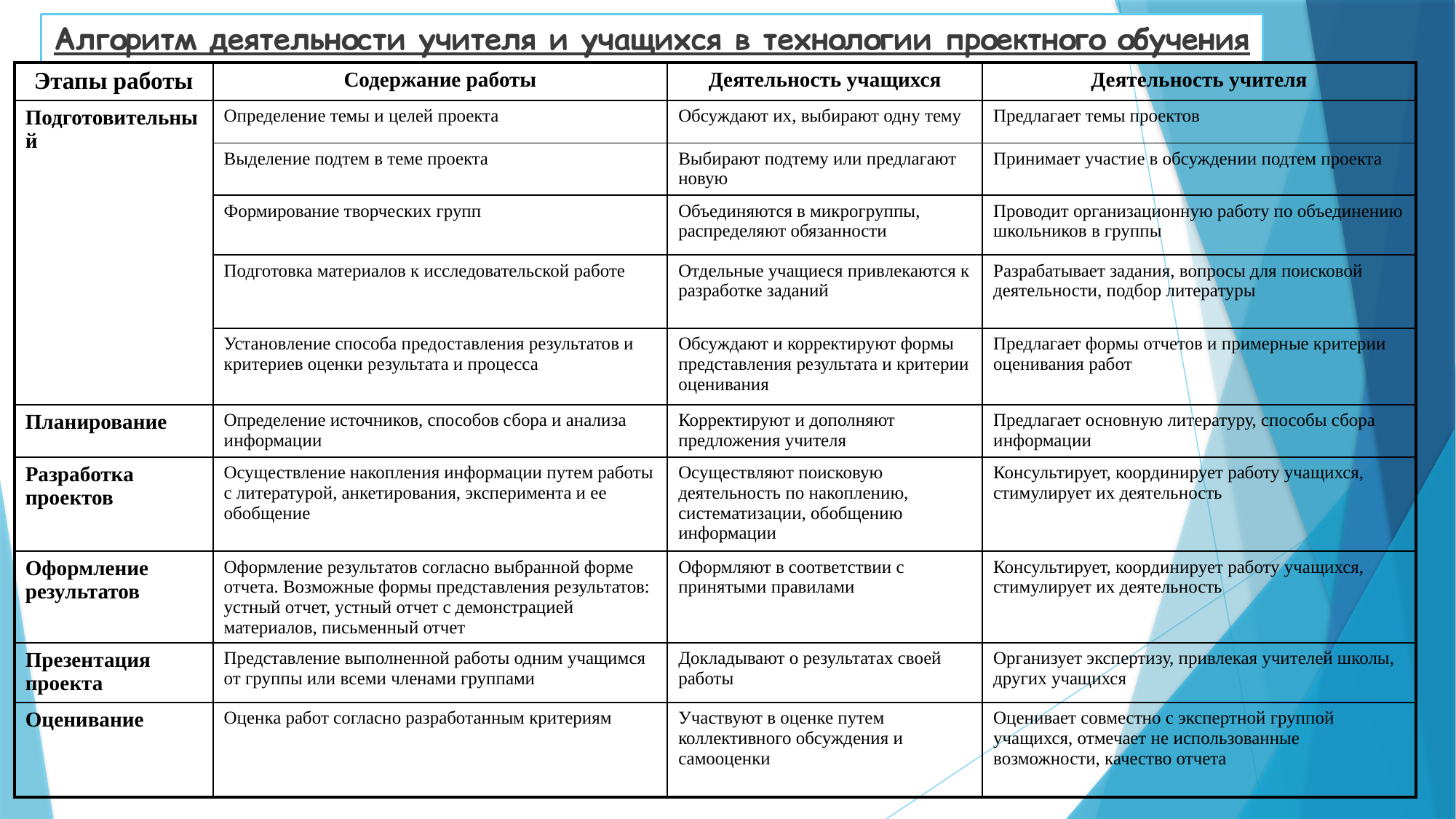

# Алгоритм деятельности учителя и учащихся в технологии проектного обучения
| Этапы работы | Содержание работы | Деятельность учащихся | Деятельность учителя |
| --- | --- | --- | --- |
| Подготовительный | Определение темы и целей проекта | Обсуждают их, выбирают одну тему | Предлагает темы проектов |
|  | Выделение подтем в теме проекта | Выбирают подтему или предлагают новую | Принимает участие в обсуждении подтем проекта |
|  | Формирование творческих групп | Объединяются в микрогруппы, распределяют обязанности | Проводит организационную работу по объединению школьников в группы |
|  | Подготовка материалов к исследовательской работе | Отдельные учащиеся привлекаются к разработке заданий | Разрабатывает задания, вопросы для поисковой деятельности, подбор литературы |
|  | Установление способа предоставления результатов и критериев оценки результата и процесса | Обсуждают и корректируют формы представления результата и критерии оценивания | Предлагает формы отчетов и примерные критерии оценивания работ |
| Планирование | Определение источников, способов сбора и анализа информации | Корректируют и дополняют предложения учителя | Предлагает основную литературу, способы сбора информации |
| Разработка проектов | Осуществление накопления информации путем работы с литературой, анкетирования, эксперимента и ее обобщение | Осуществляют поисковую деятельность по накоплению, систематизации, обобщению информации | Консультирует, координирует работу учащихся, стимулирует их деятельность |
| Оформление результатов | Оформление результатов согласно выбранной форме отчета. Возможные формы представления результатов: устный отчет, устный отчет с демонстрацией материалов, письменный отчет | Оформляют в соответствии с принятыми правилами | Консультирует, координирует работу учащихся, стимулирует их деятельность |
| Презентация проекта | Представление выполненной работы одним учащимся от группы или всеми членами группами | Докладывают о результатах своей работы | Организует экспертизу, привлекая учителей школы, других учащихся |
| Оценивание | Оценка работ согласно разработанным критериям | Участвуют в оценке путем коллективного обсуждения и самооценки | Оценивает совместно с экспертной группой учащихся, отмечает не использованные возможности, качество отчета |